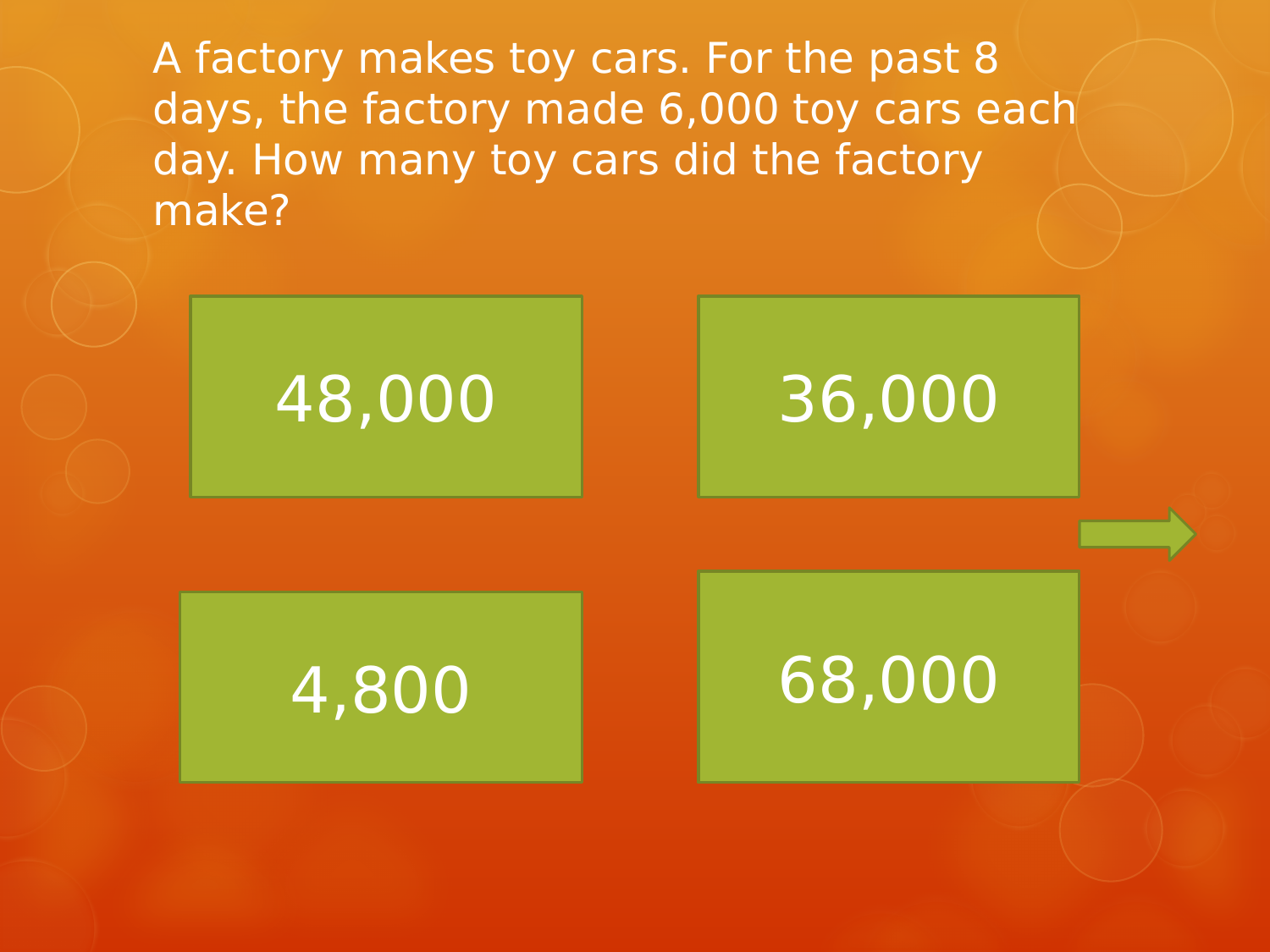

# A factory makes toy cars. For the past 8 days, the factory made 6,000 toy cars each day. How many toy cars did the factory make?

48,000
36,000

68,000
4,800